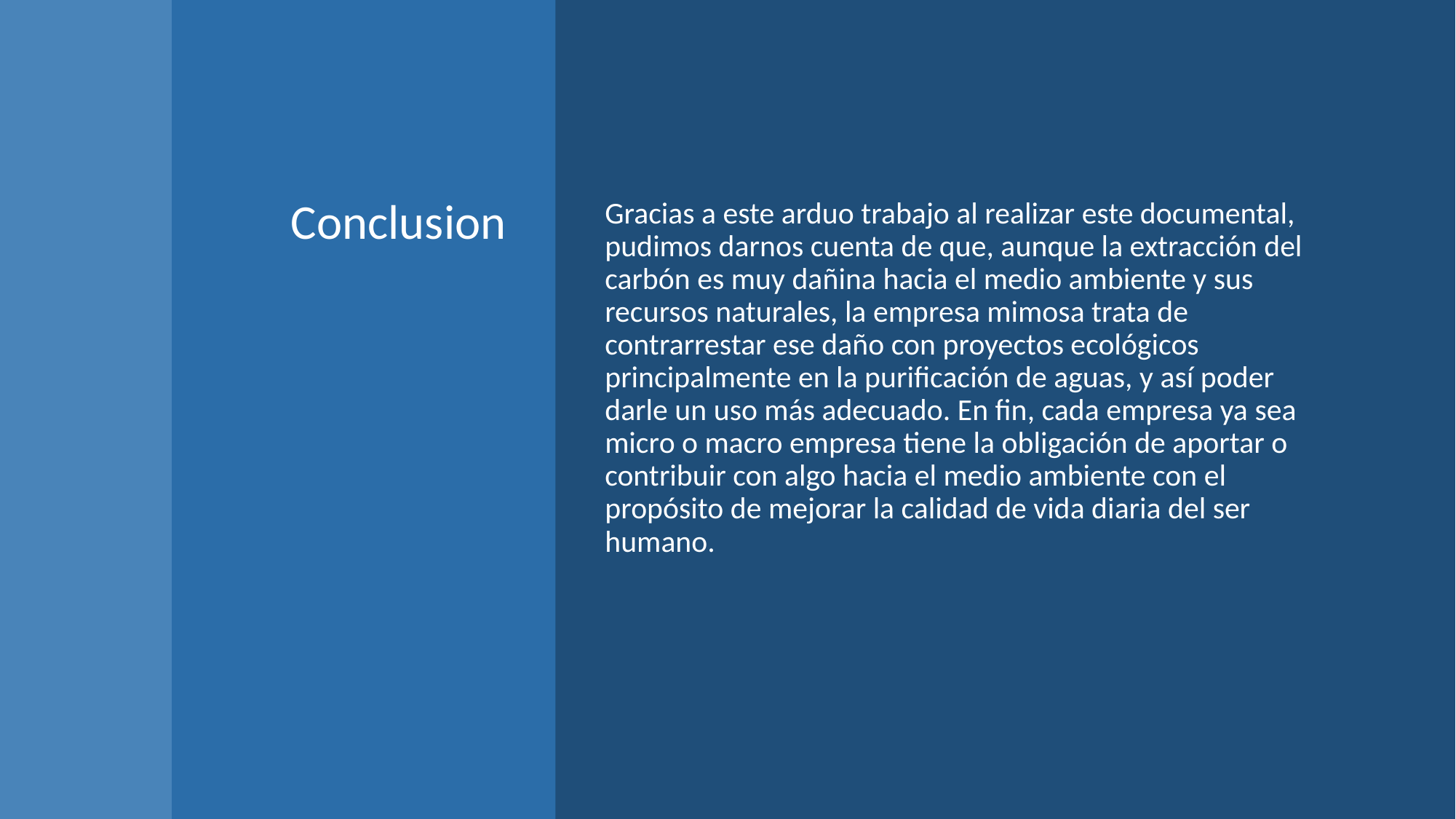

# Conclusion
Gracias a este arduo trabajo al realizar este documental, pudimos darnos cuenta de que, aunque la extracción del carbón es muy dañina hacia el medio ambiente y sus recursos naturales, la empresa mimosa trata de contrarrestar ese daño con proyectos ecológicos principalmente en la purificación de aguas, y así poder darle un uso más adecuado. En fin, cada empresa ya sea micro o macro empresa tiene la obligación de aportar o contribuir con algo hacia el medio ambiente con el propósito de mejorar la calidad de vida diaria del ser humano.